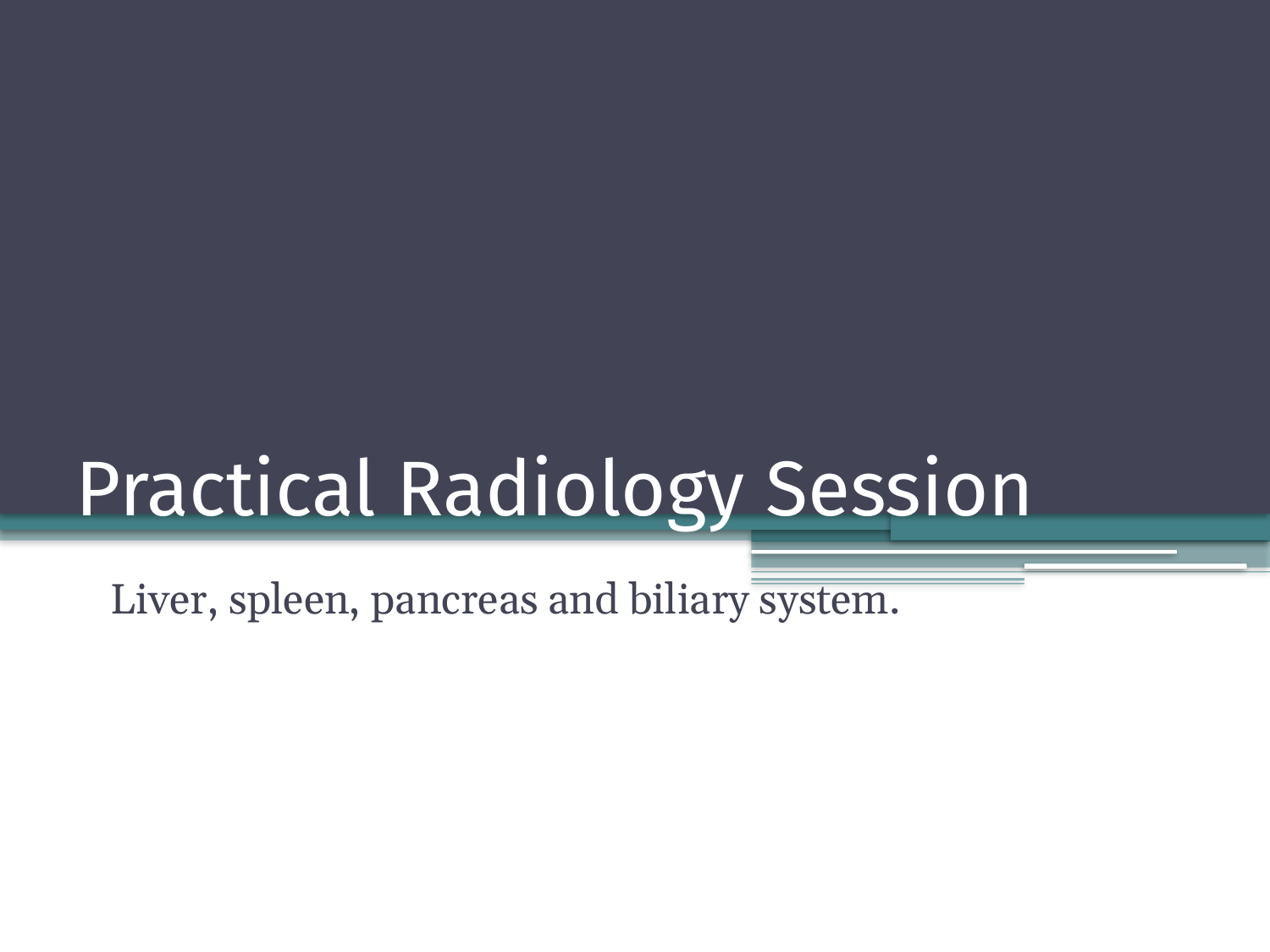

# Practical Radiology Session
Liver, spleen, pancreas and biliary system.